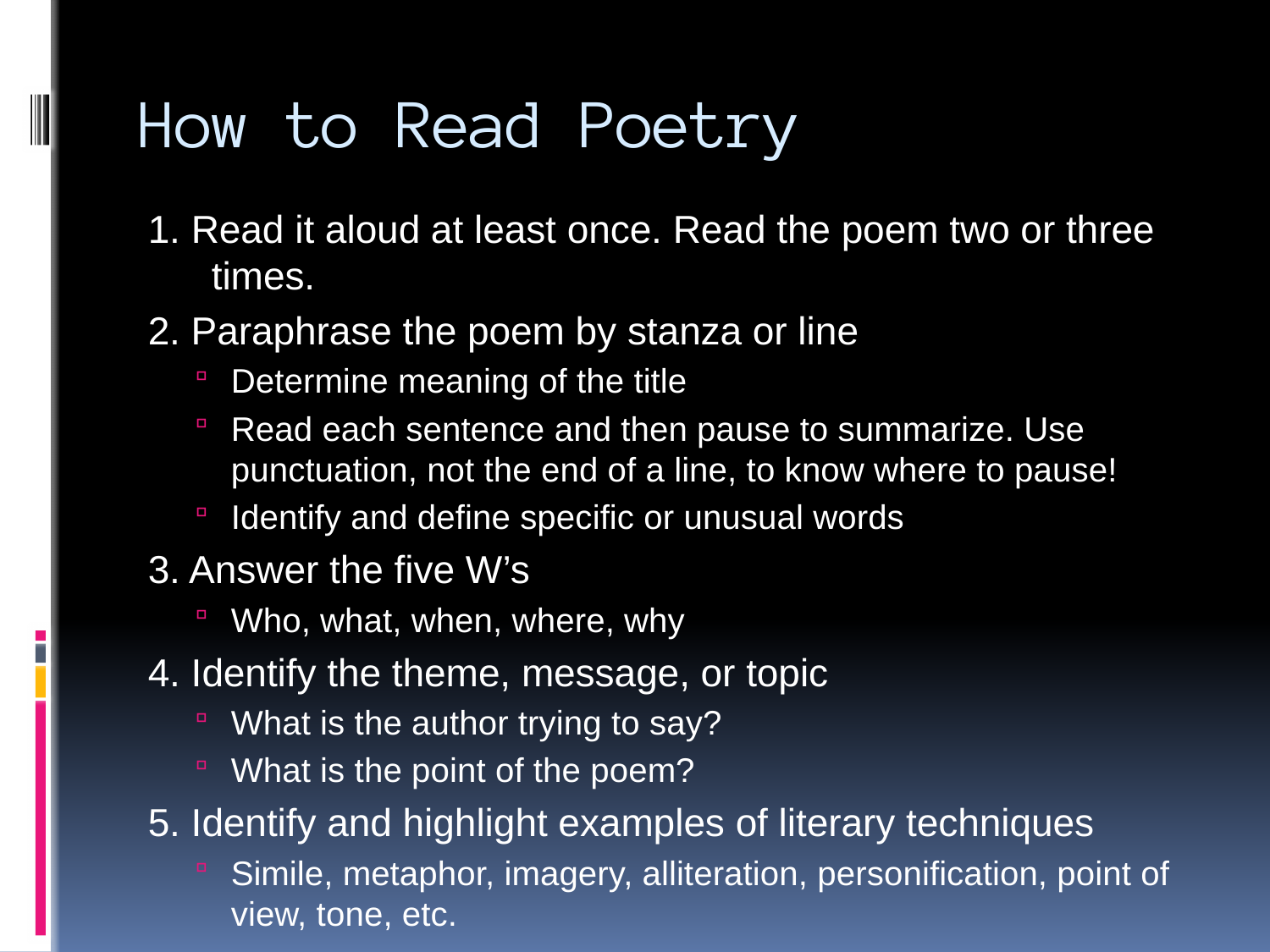

# How to Read Poetry
1. Read it aloud at least once. Read the poem two or three times.
2. Paraphrase the poem by stanza or line
Determine meaning of the title
Read each sentence and then pause to summarize. Use punctuation, not the end of a line, to know where to pause!
Identify and define specific or unusual words
3. Answer the five W’s
Who, what, when, where, why
4. Identify the theme, message, or topic
What is the author trying to say?
What is the point of the poem?
5. Identify and highlight examples of literary techniques
Simile, metaphor, imagery, alliteration, personification, point of view, tone, etc.